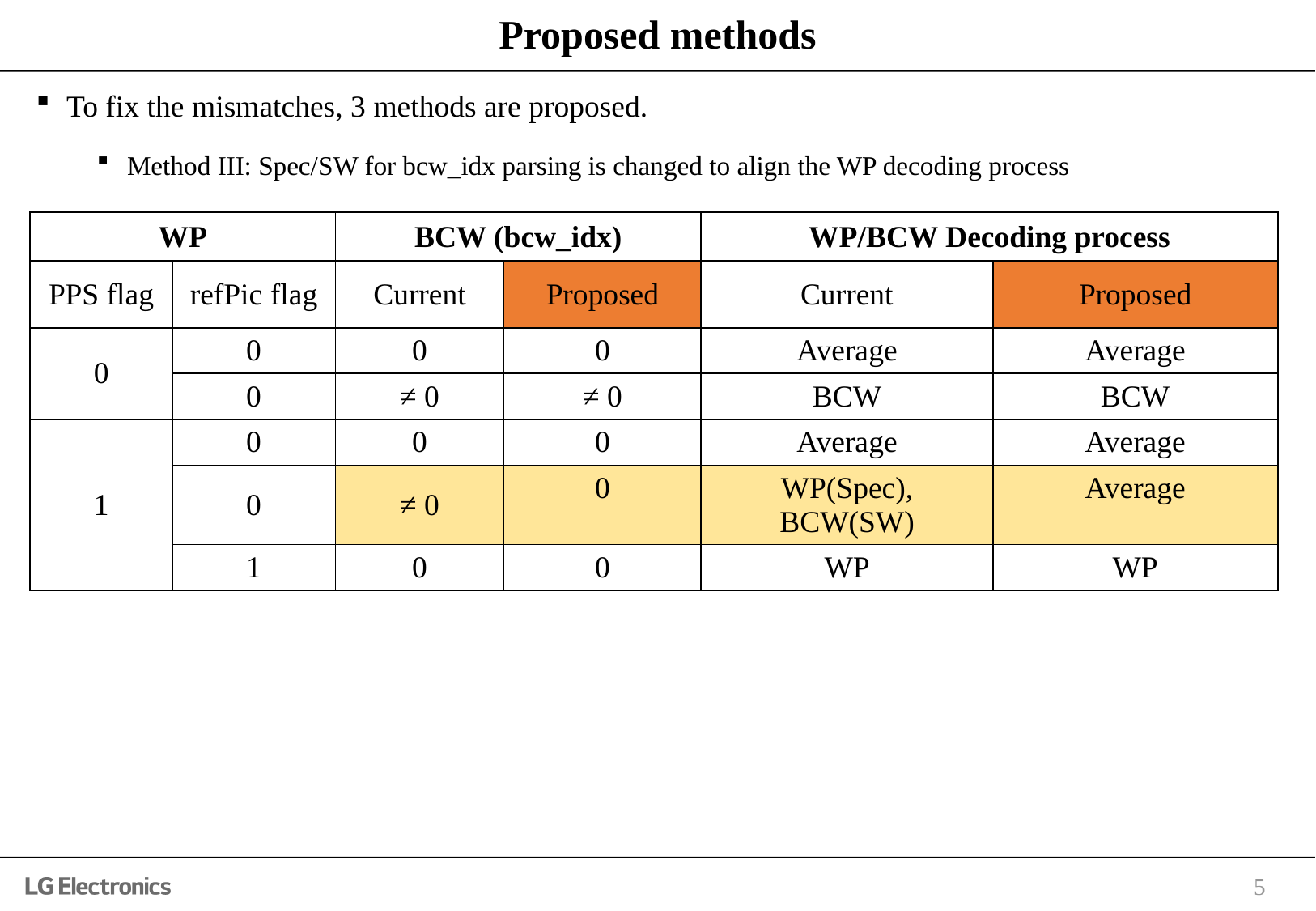

# Proposed methods
To fix the mismatches, 3 methods are proposed.
Method III: Spec/SW for bcw_idx parsing is changed to align the WP decoding process

| WP |  | BCW (bcw\_idx) |  | WP/BCW Decoding process |  |
| --- | --- | --- | --- | --- | --- |
| PPS flag | refPic flag | Current | Proposed | Current | Proposed |
| 0 | 0 | 0 | 0 | Average | Average |
|  | 0 | ≠ 0 | ≠ 0 | BCW | BCW |
| 1 | 0 | 0 | 0 | Average | Average |
|  | 0 | ≠ 0 | 0 | WP(Spec), BCW(SW) | Average |
|  | 1 | 0 | 0 | WP | WP |
5